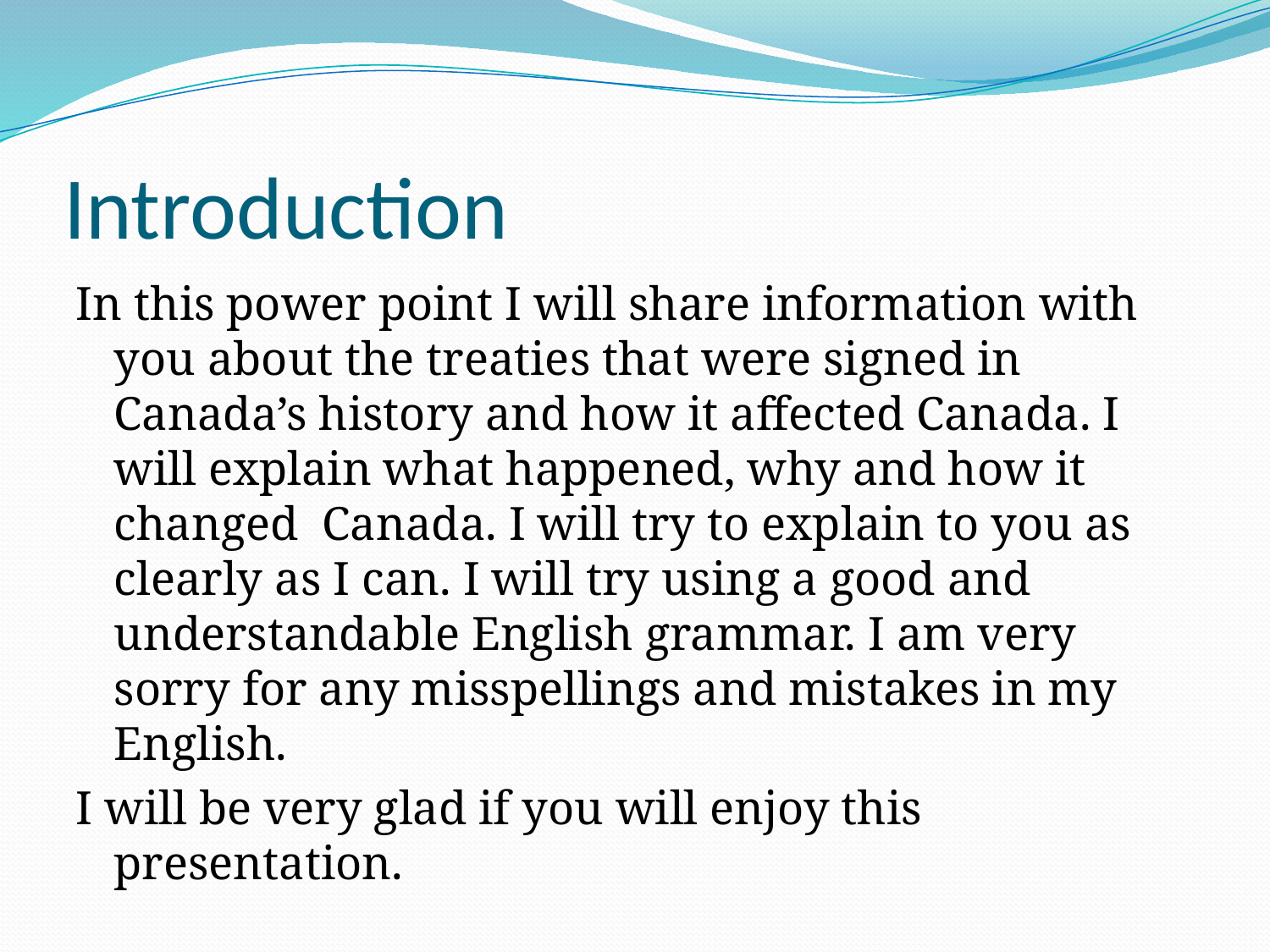

# Introduction
In this power point I will share information with you about the treaties that were signed in Canada’s history and how it affected Canada. I will explain what happened, why and how it changed  Canada. I will try to explain to you as clearly as I can. I will try using a good and understandable English grammar. I am very sorry for any misspellings and mistakes in my English.
I will be very glad if you will enjoy this presentation.